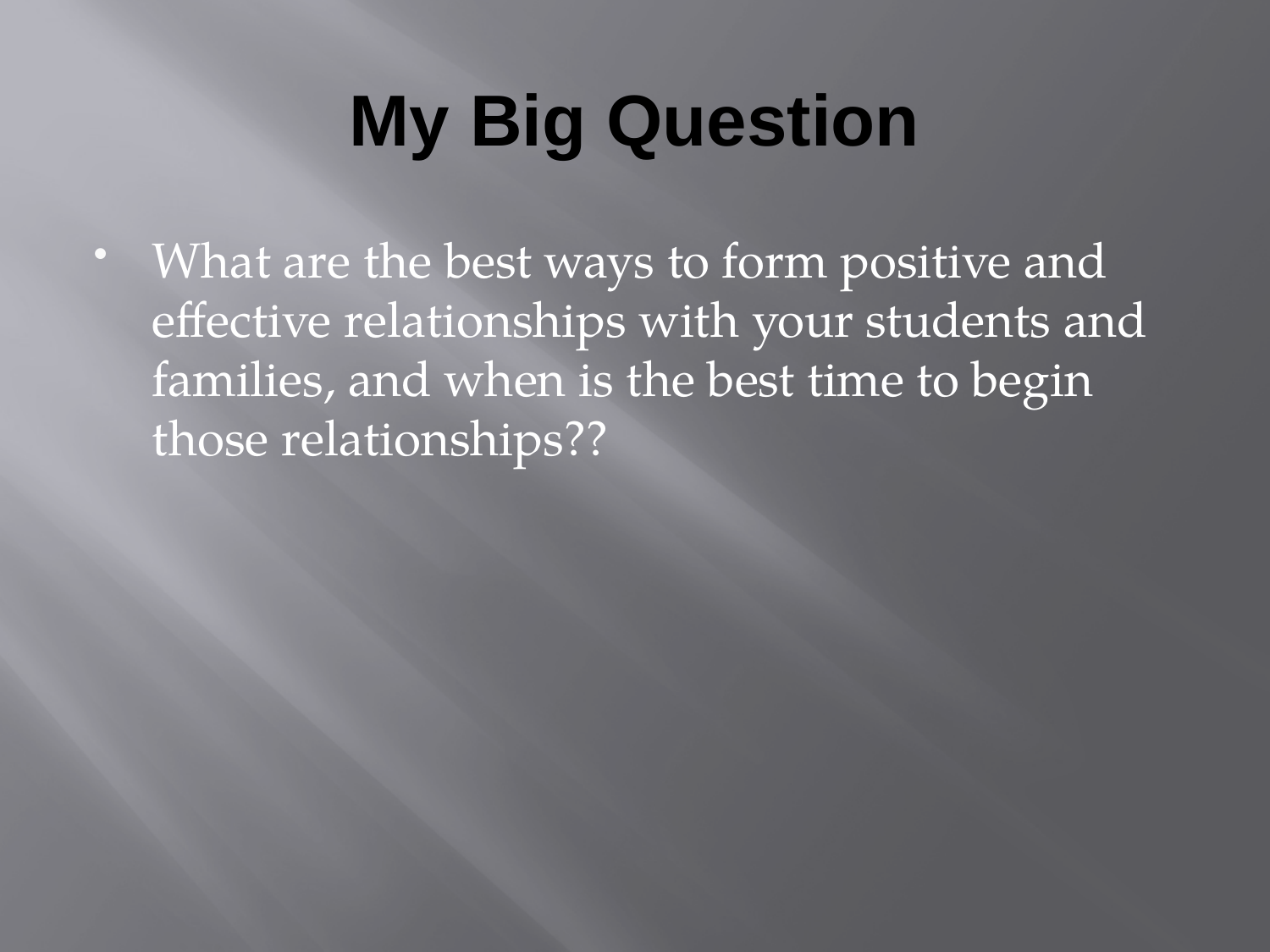

# My Big Question
What are the best ways to form positive and effective relationships with your students and families, and when is the best time to begin those relationships??